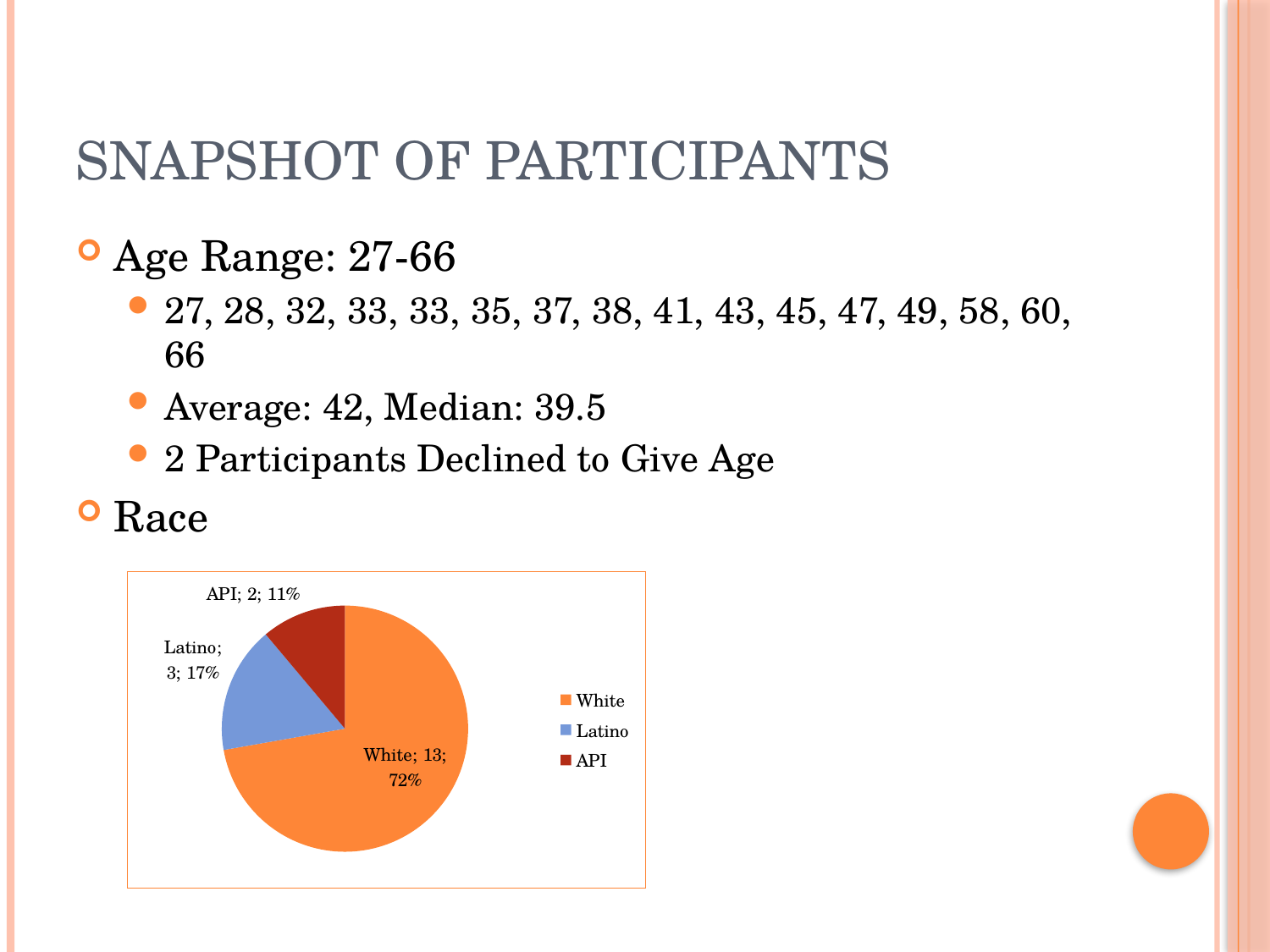

# Snapshot of Participants
Age Range: 27-66
27, 28, 32, 33, 33, 35, 37, 38, 41, 43, 45, 47, 49, 58, 60, 66
Average: 42, Median: 39.5
2 Participants Declined to Give Age
Race

### Chart

| Category | Number of Participants |
|---|---|
| White | 13.0 |
| Latino | 3.0 |
| API | 2.0 |